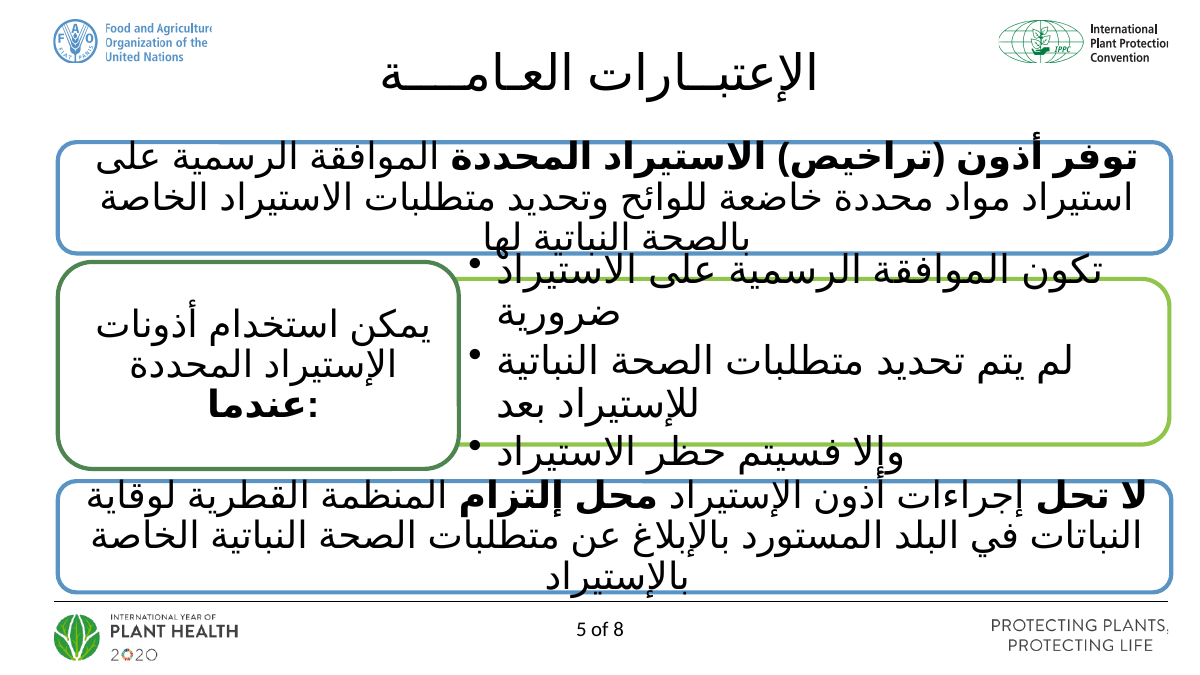

الإعتبــارات العـامــــة
توفر أذون (تراخيص) الاستيراد المحددة الموافقة الرسمية على استيراد مواد محددة خاضعة للوائح وتحديد متطلبات الاستيراد الخاصة بالصحة النباتية لها
لا تحل إجراءات أذون الإستيراد محل إلتزام المنظمة القطرية لوقاية النباتات في البلد المستورد بالإبلاغ عن متطلبات الصحة النباتية الخاصة بالإستيراد
تكون الموافقة الرسمية على الاستيراد ضرورية
لم يتم تحديد متطلبات الصحة النباتية للإستيراد بعد
وإلا فسيتم حظر الاستيراد
يمكن استخدام أذونات الإستيراد المحددة عندما:
5 of 8